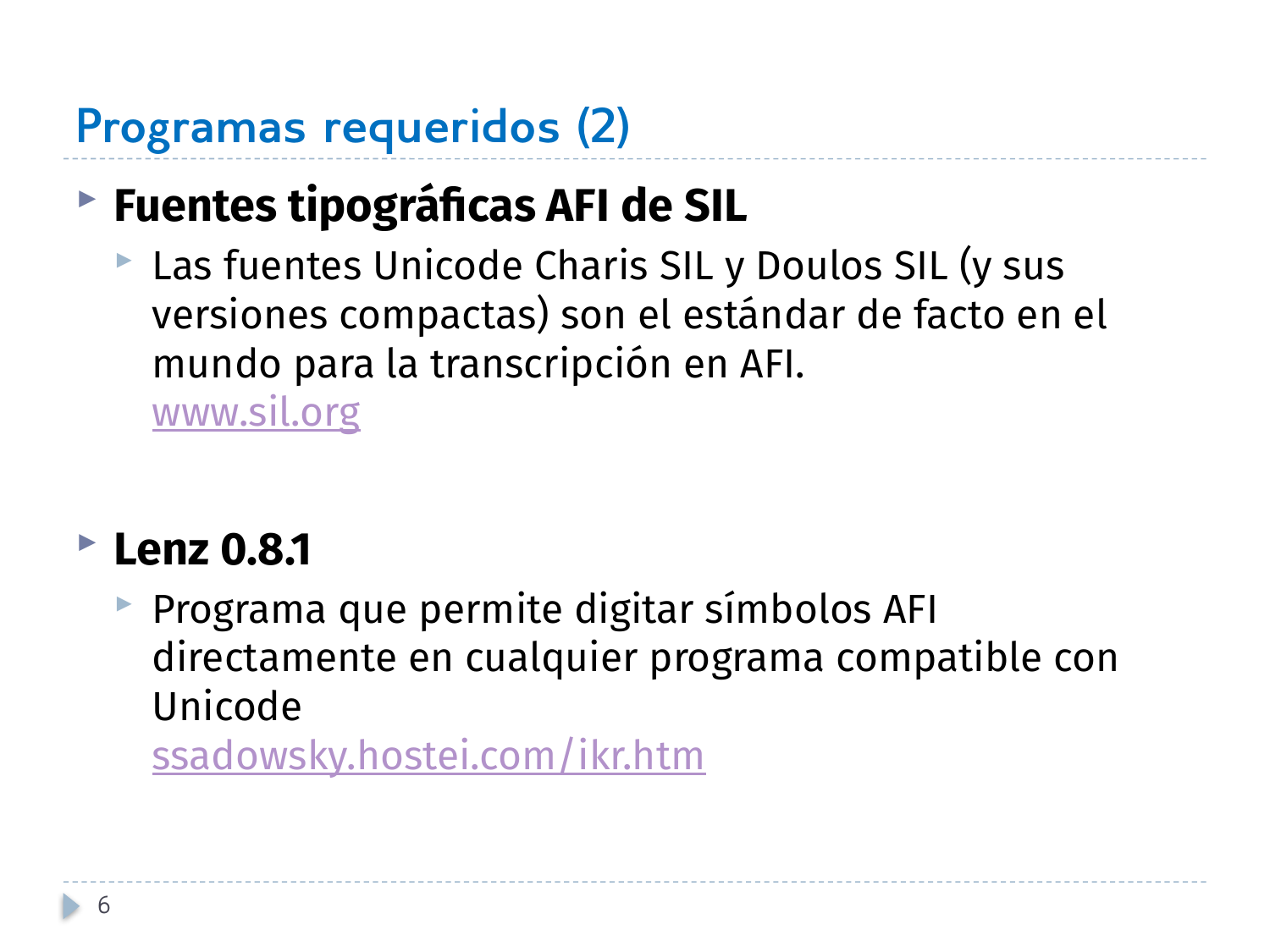

# Programas requeridos (2)
Fuentes tipográficas AFI de SIL
Las fuentes Unicode Charis SIL y Doulos SIL (y sus versiones compactas) son el estándar de facto en el mundo para la transcripción en AFI.
www.sil.org

Lenz 0.8.1
Programa que permite digitar símbolos AFI directamente en cualquier programa compatible con Unicode
ssadowsky.hostei.com/ikr.htm
6